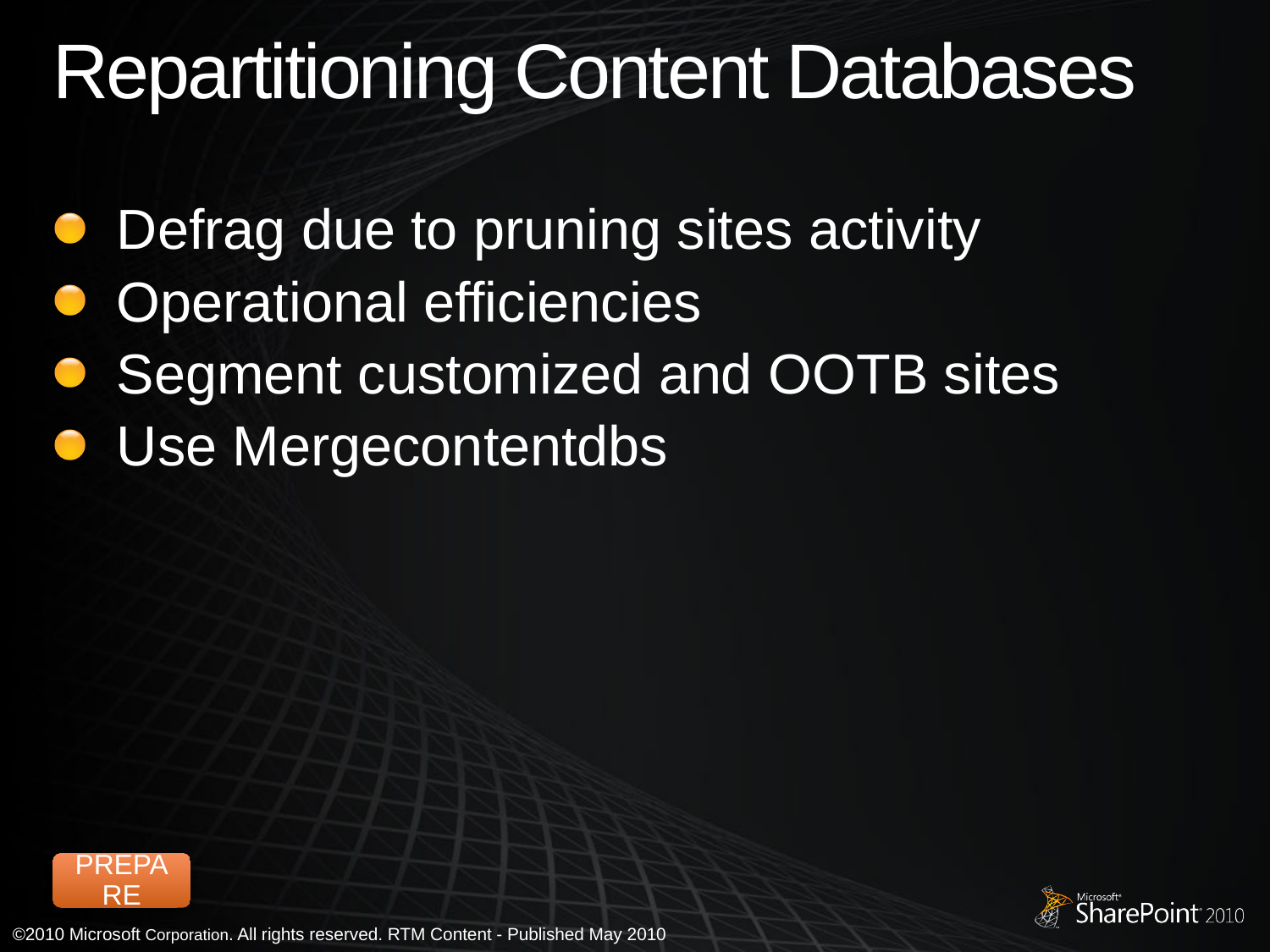

# Repartitioning Content Databases
Defrag due to pruning sites activity
Operational efficiencies
Segment customized and OOTB sites
Use Mergecontentdbs